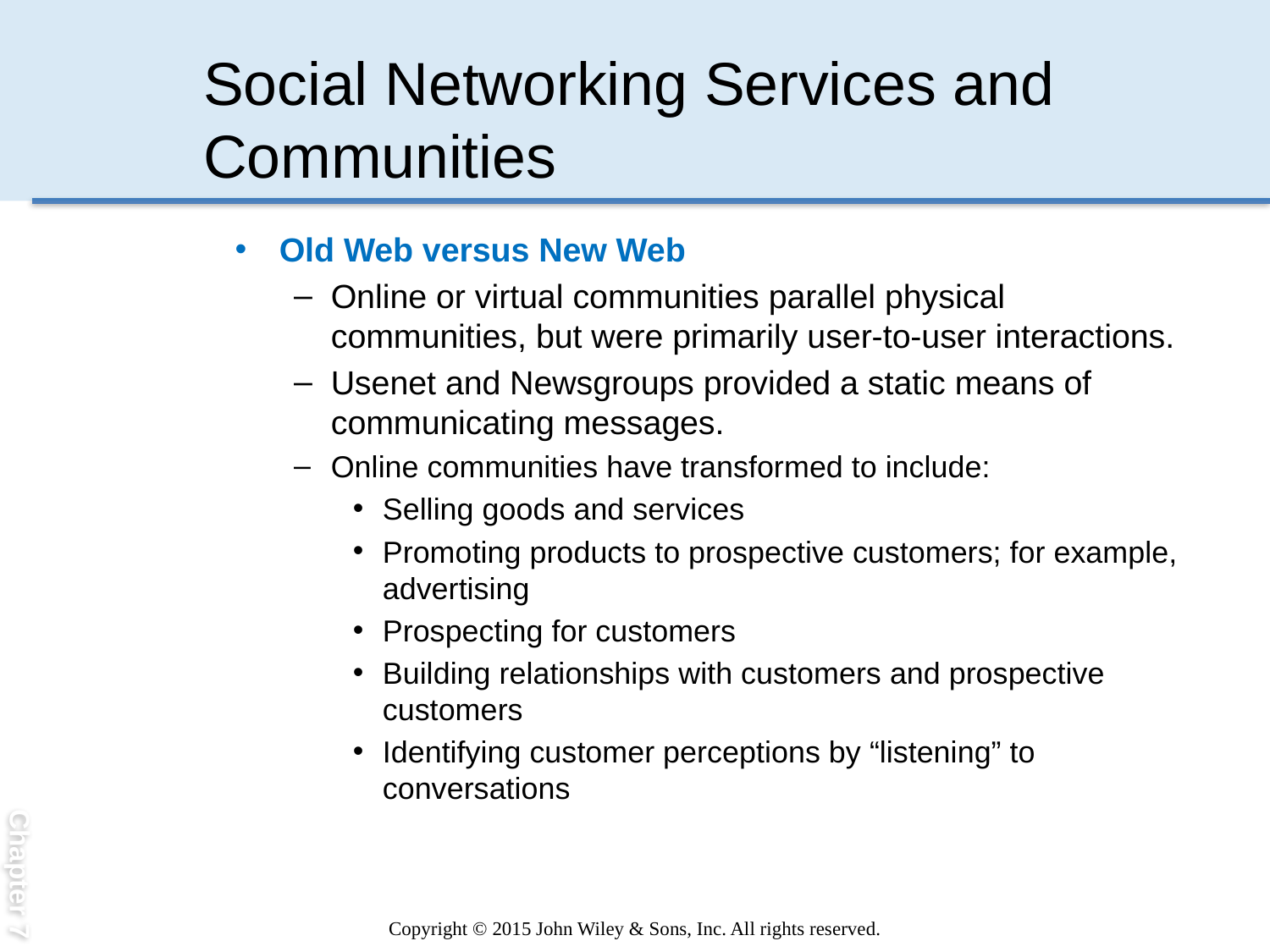

Chapter 7
# Social Networking Services and Communities
Old Web versus New Web
Online or virtual communities parallel physical communities, but were primarily user-to-user interactions.
Usenet and Newsgroups provided a static means of communicating messages.
Online communities have transformed to include:
Selling goods and services
Promoting products to prospective customers; for example, advertising
Prospecting for customers
Building relationships with customers and prospective customers
Identifying customer perceptions by “listening” to conversations